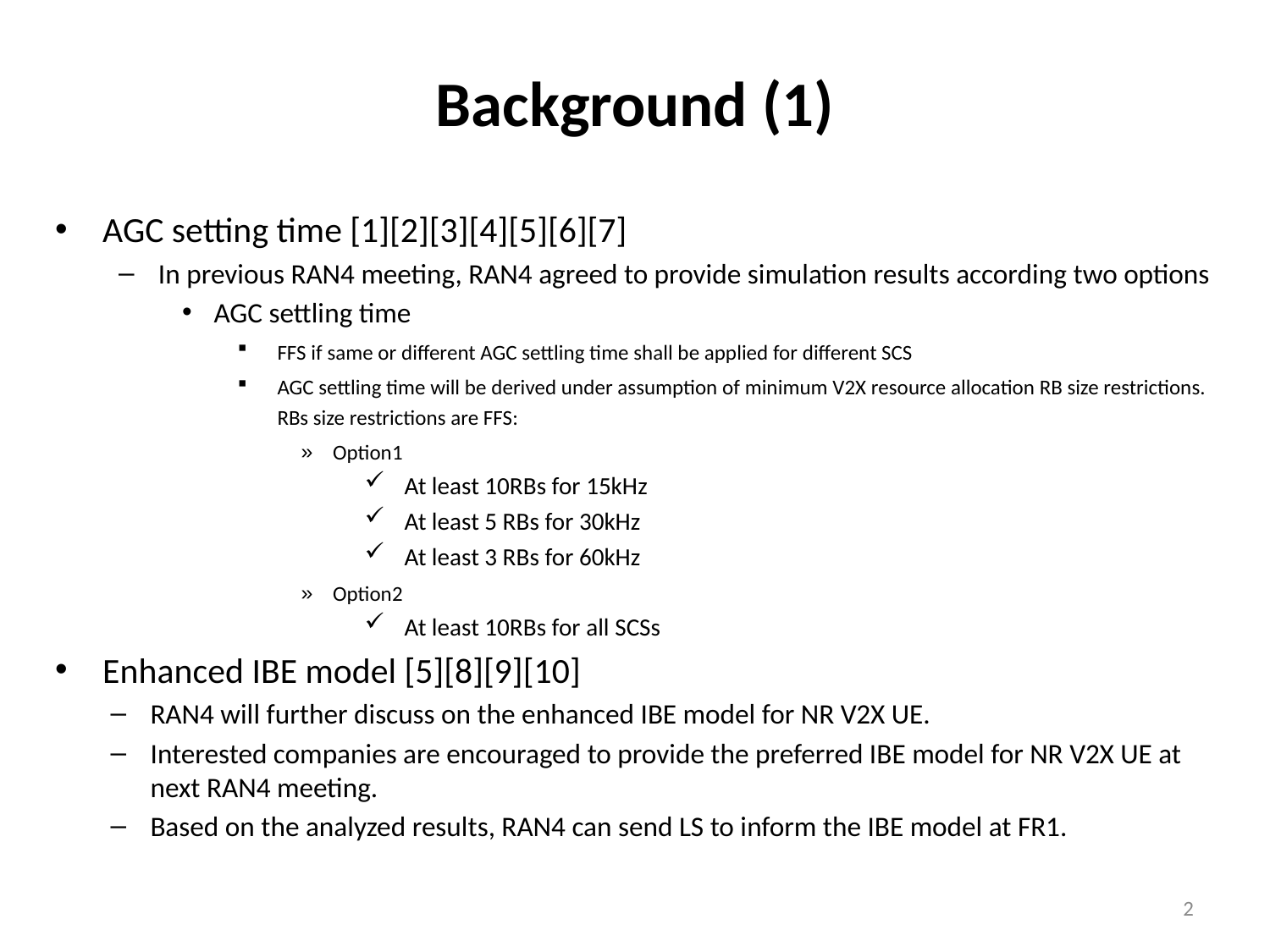

# Background (1)
AGC setting time [1][2][3][4][5][6][7]
In previous RAN4 meeting, RAN4 agreed to provide simulation results according two options
AGC settling time
FFS if same or different AGC settling time shall be applied for different SCS
AGC settling time will be derived under assumption of minimum V2X resource allocation RB size restrictions. RBs size restrictions are FFS:
Option1
At least 10RBs for 15kHz
At least 5 RBs for 30kHz
At least 3 RBs for 60kHz
Option2
At least 10RBs for all SCSs
Enhanced IBE model [5][8][9][10]
RAN4 will further discuss on the enhanced IBE model for NR V2X UE.
Interested companies are encouraged to provide the preferred IBE model for NR V2X UE at next RAN4 meeting.
Based on the analyzed results, RAN4 can send LS to inform the IBE model at FR1.

2